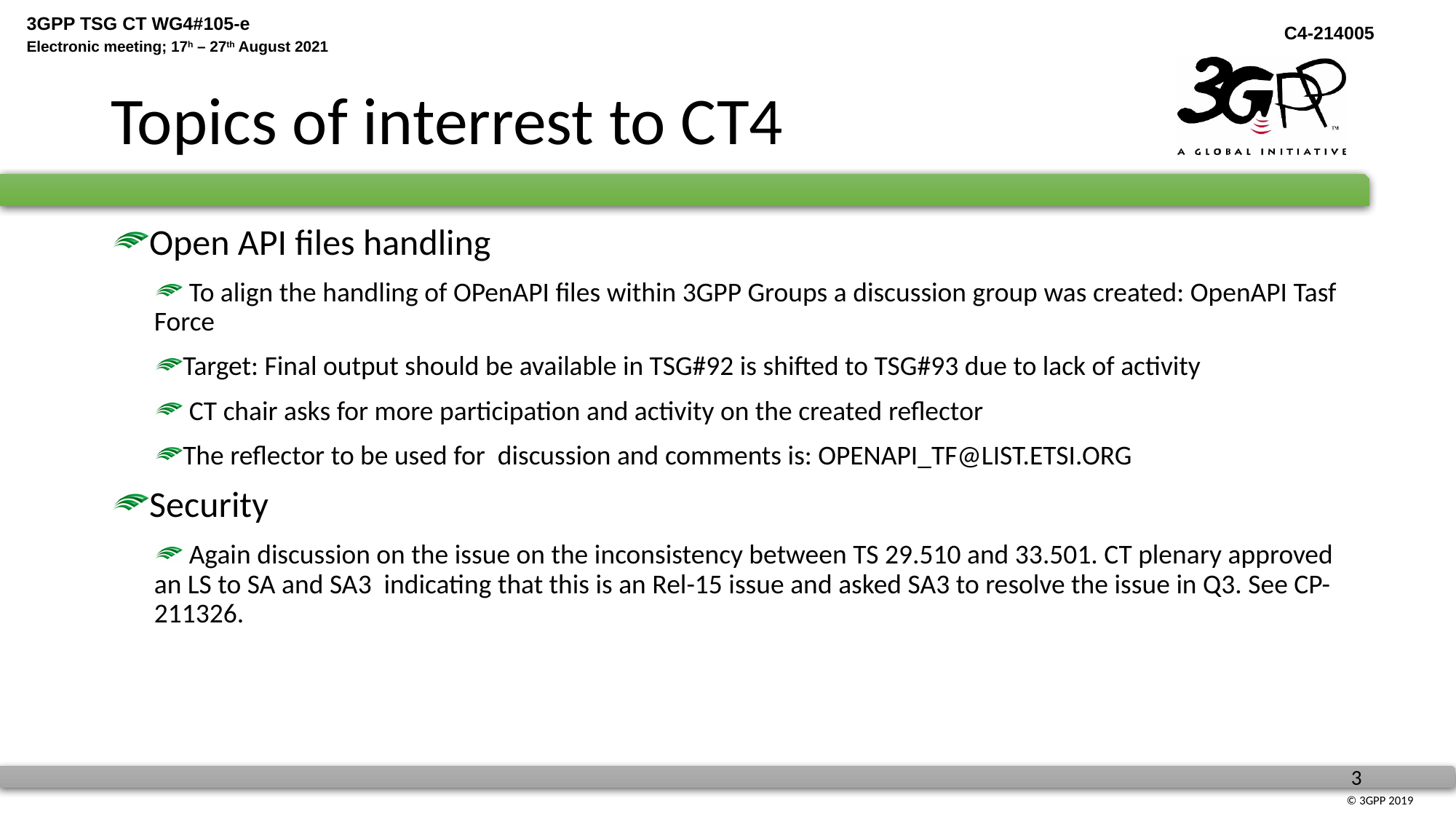

# Topics of interrest to CT4
Open API files handling
 To align the handling of OPenAPI files within 3GPP Groups a discussion group was created: OpenAPI Tasf Force
Target: Final output should be available in TSG#92 is shifted to TSG#93 due to lack of activity
 CT chair asks for more participation and activity on the created reflector
The reflector to be used for  discussion and comments is: OPENAPI_TF@LIST.ETSI.ORG
Security
 Again discussion on the issue on the inconsistency between TS 29.510 and 33.501. CT plenary approved an LS to SA and SA3  indicating that this is an Rel-15 issue and asked SA3 to resolve the issue in Q3. See CP-211326.